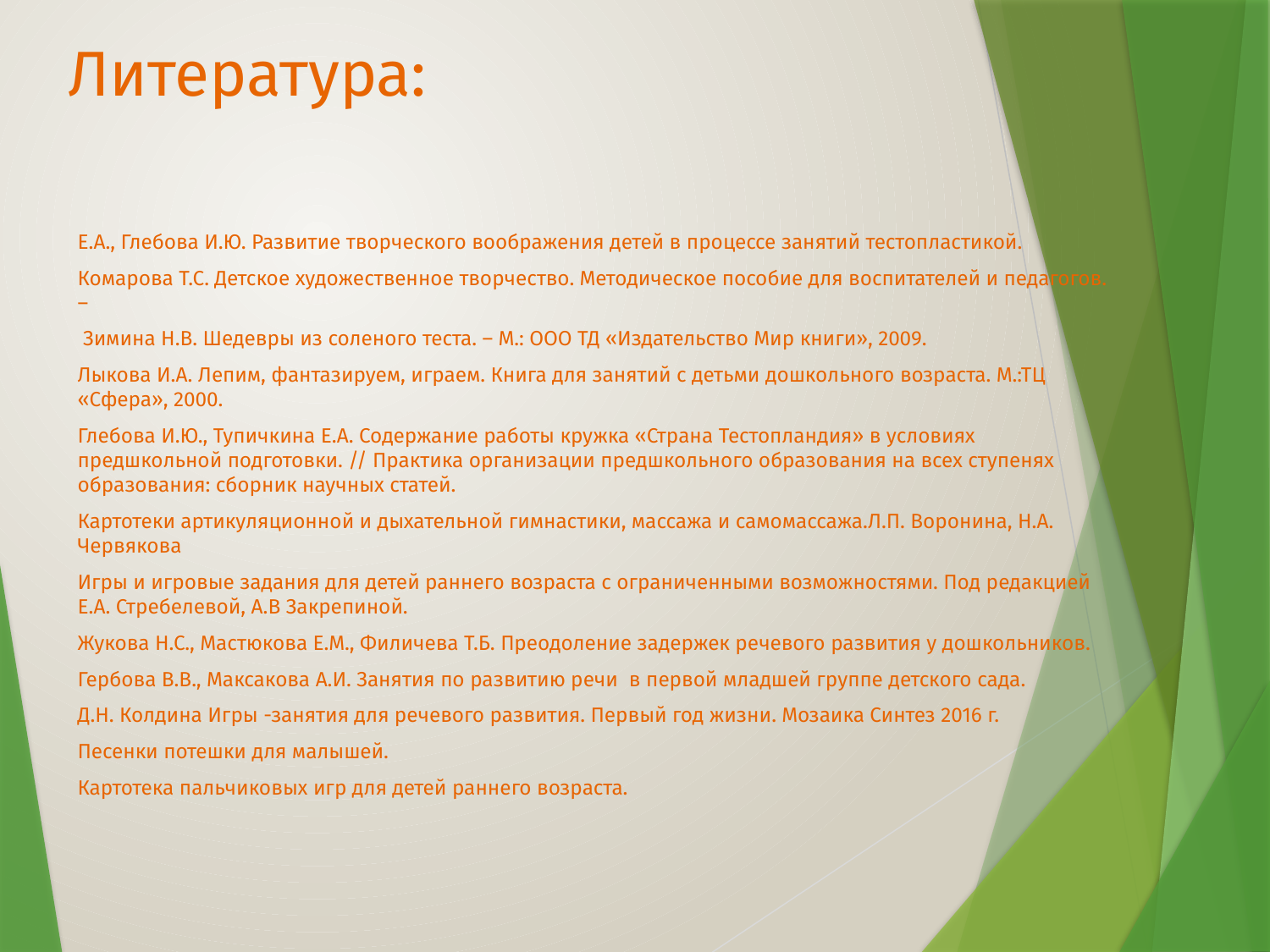

# Литература:

Е.А., Глебова И.Ю. Развитие творческого воображения детей в процессе занятий тестопластикой.
Комарова Т.С. Детское художественное творчество. Методическое пособие для воспитателей и педагогов. –
 Зимина Н.В. Шедевры из соленого теста. – М.: ООО ТД «Издательство Мир книги», 2009.
Лыкова И.А. Лепим, фантазируем, играем. Книга для занятий с детьми дошкольного возраста. М.:ТЦ «Сфера», 2000.
Глебова И.Ю., Тупичкина Е.А. Содержание работы кружка «Страна Тестопландия» в условиях предшкольной подготовки. // Практика организации предшкольного образования на всех ступенях образования: сборник научных статей.
Картотеки артикуляционной и дыхательной гимнастики, массажа и самомассажа.Л.П. Воронина, Н.А. Червякова
Игры и игровые задания для детей раннего возраста с ограниченными возможностями. Под редакцией Е.А. Стребелевой, А.В Закрепиной.
Жукова Н.С., Мастюкова Е.М., Филичева Т.Б. Преодоление задержек речевого развития у дошкольников.
Гербова В.В., Максакова А.И. Занятия по развитию речи  в первой младшей группе детского сада.
Д.Н. Колдина Игры -занятия для речевого развития. Первый год жизни. Мозаика Синтез 2016 г.
Песенки потешки для малышей.
Картотека пальчиковых игр для детей раннего возраста.